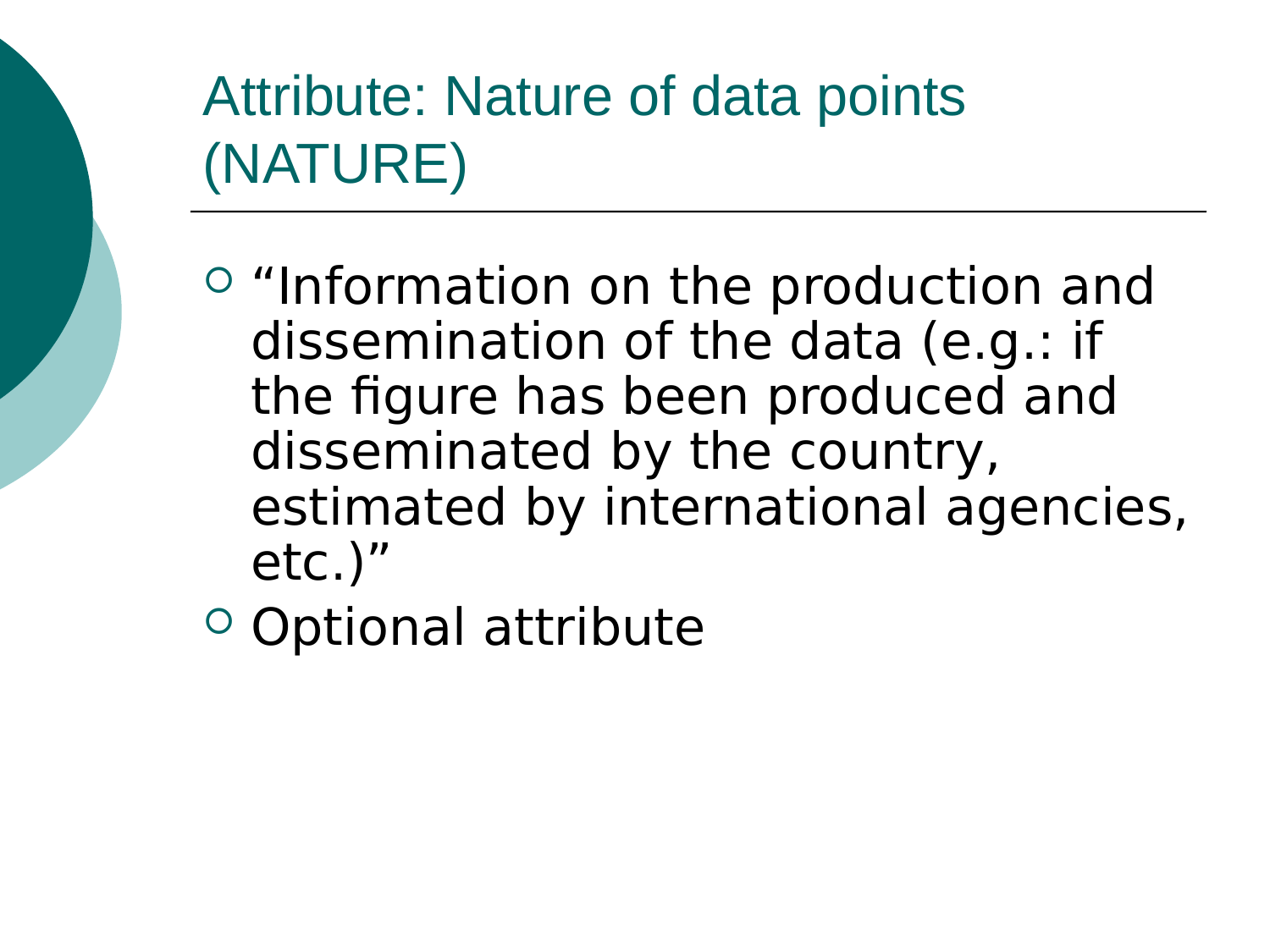

# Attribute: Nature of data points (NATURE)
“Information on the production and dissemination of the data (e.g.: if the figure has been produced and disseminated by the country, estimated by international agencies, etc.)”
Optional attribute